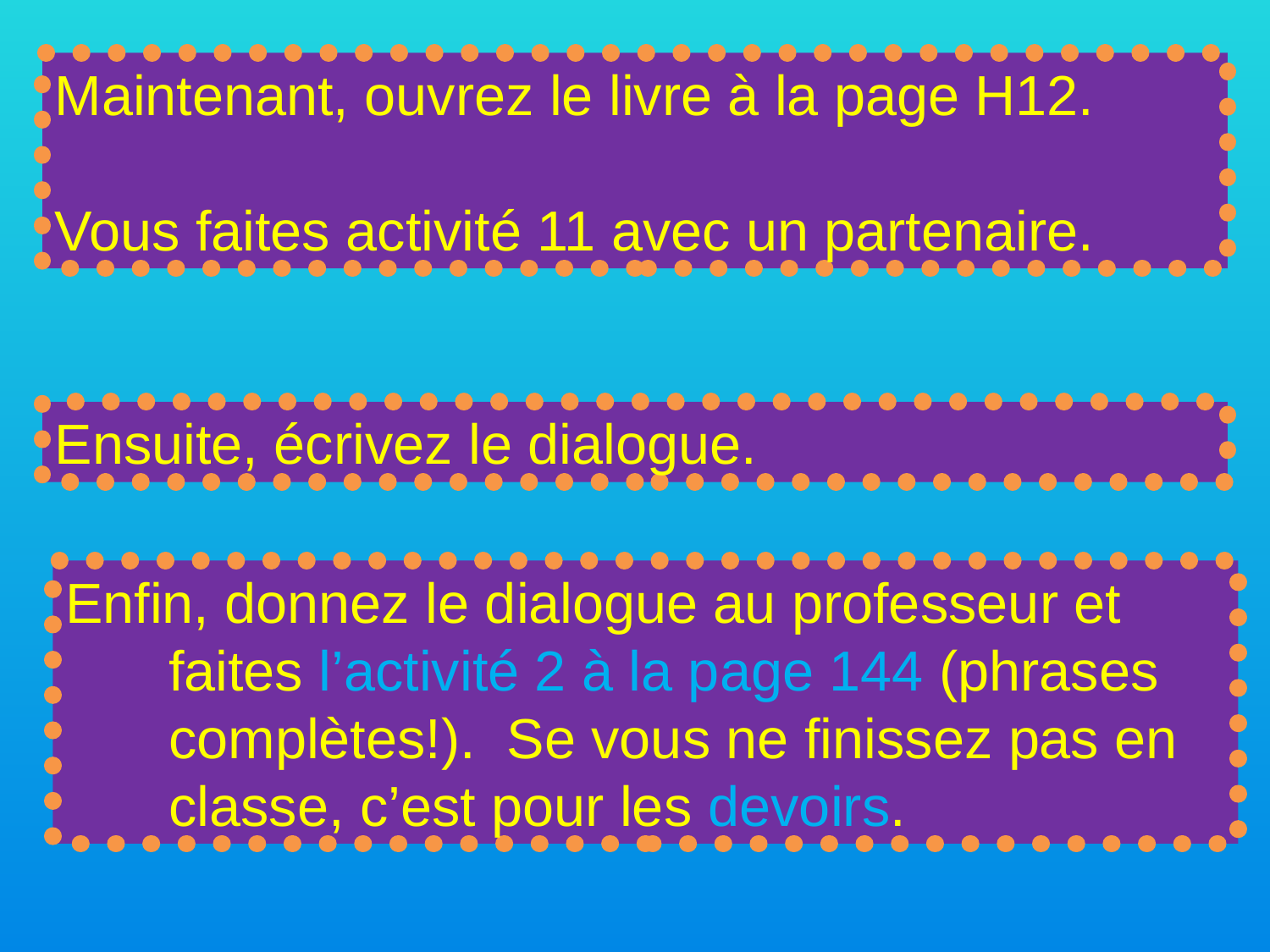

Maintenant, ouvrez le livre à la page H12.

Vous faites activité 11 avec un partenaire.
Ensuite, écrivez le dialogue.
Enfin, donnez le dialogue au professeur et faites l’activité 2 à la page 144 (phrases complètes!).  Se vous ne finissez pas en classe, c’est pour les devoirs.